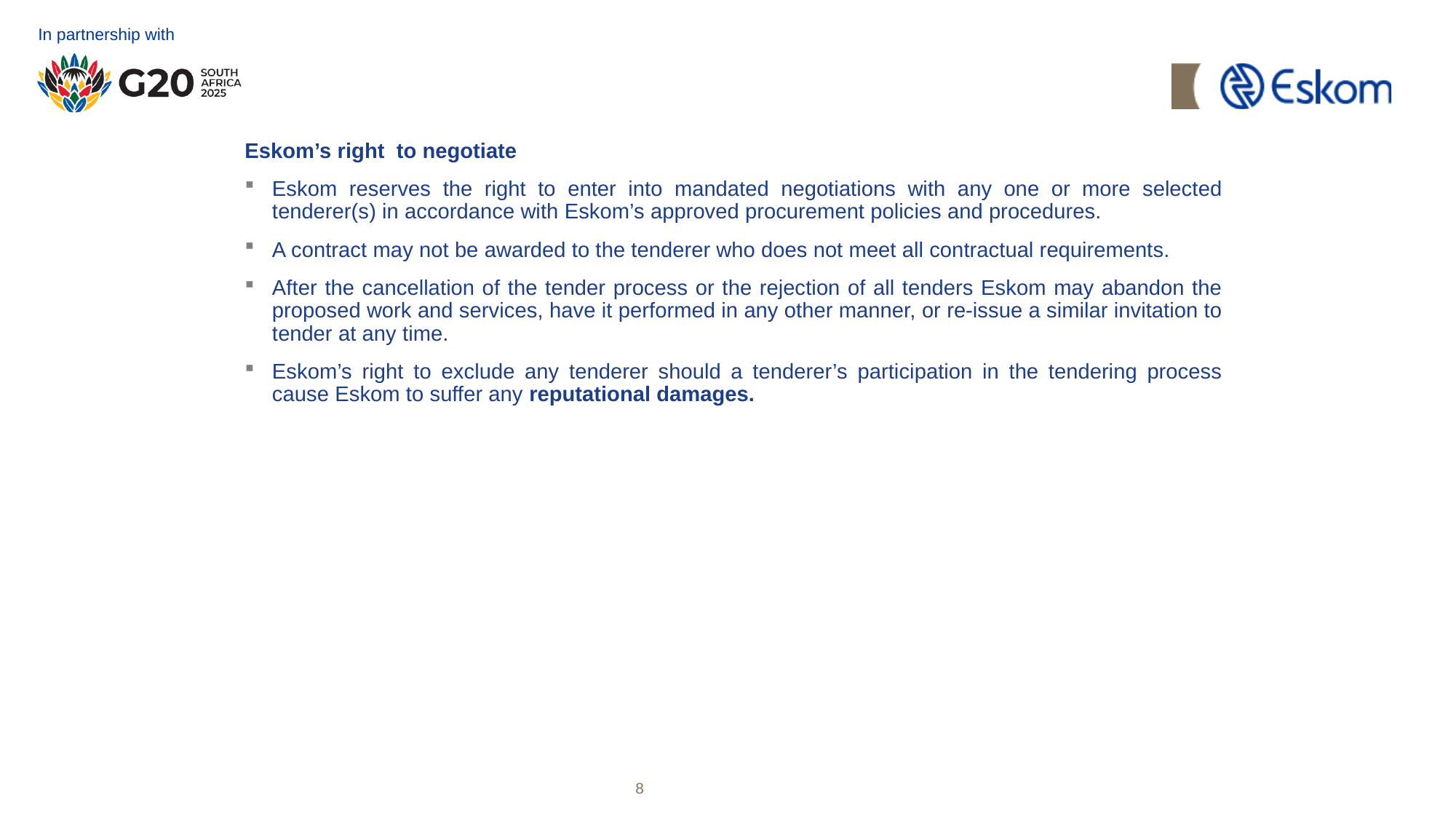

# Eskom’s Standard Conditions of Tender Cont…
Eskom’s right  to negotiate
Eskom reserves the right to enter into mandated negotiations with any one or more selected tenderer(s) in accordance with Eskom’s approved procurement policies and procedures.
A contract may not be awarded to the tenderer who does not meet all contractual requirements.
After the cancellation of the tender process or the rejection of all tenders Eskom may abandon the proposed work and services, have it performed in any other manner, or re-issue a similar invitation to tender at any time.
Eskom’s right to exclude any tenderer should a tenderer’s participation in the tendering process cause Eskom to suffer any reputational damages.

8